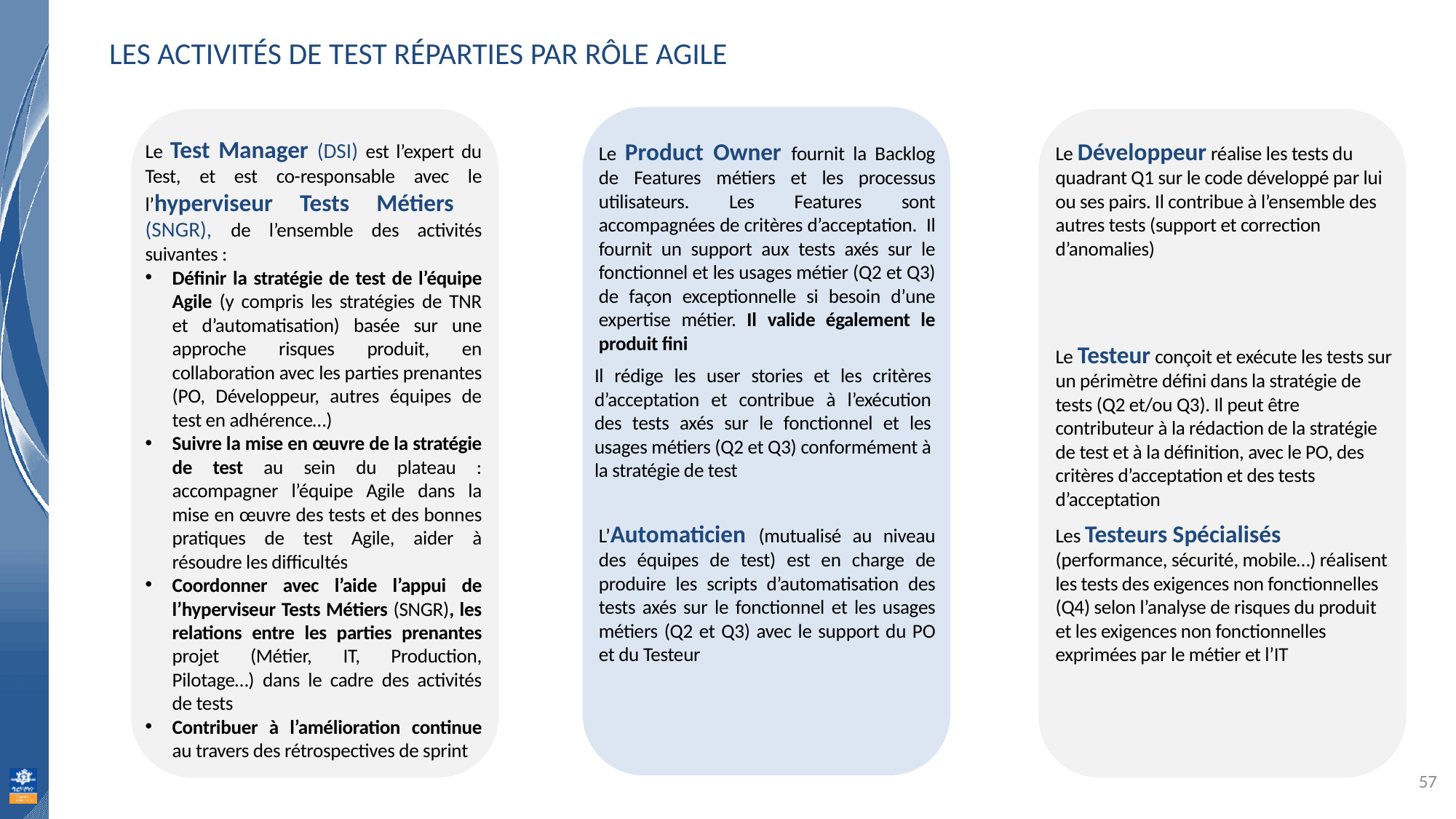

# Les activités de test réparties par rôle Agile

Le Test Manager (DSI) est l’expert du Test, et est co-responsable avec le l’hyperviseur Tests Métiers  (SNGR), de l’ensemble des activités suivantes :
Définir la stratégie de test de l’équipe Agile (y compris les stratégies de TNR et d’automatisation) basée sur une approche risques produit, en collaboration avec les parties prenantes (PO, Développeur, autres équipes de test en adhérence…)
Suivre la mise en œuvre de la stratégie de test au sein du plateau : accompagner l’équipe Agile dans la mise en œuvre des tests et des bonnes pratiques de test Agile, aider à résoudre les difficultés
Coordonner avec l’aide l’appui de l’hyperviseur Tests Métiers (SNGR), les relations entre les parties prenantes projet (Métier, IT, Production, Pilotage…) dans le cadre des activités de tests
Contribuer à l’amélioration continue au travers des rétrospectives de sprint
Le Product Owner fournit la Backlog de Features métiers et les processus utilisateurs. Les Features sont accompagnées de critères d’acceptation.  Il fournit un support aux tests axés sur le fonctionnel et les usages métier (Q2 et Q3) de façon exceptionnelle si besoin d’une expertise métier. Il valide également le produit fini
Le Développeur réalise les tests du quadrant Q1 sur le code développé par lui ou ses pairs. Il contribue à l’ensemble des autres tests (support et correction d’anomalies)
Le Testeur conçoit et exécute les tests sur un périmètre défini dans la stratégie de tests (Q2 et/ou Q3). Il peut être contributeur à la rédaction de la stratégie de test et à la définition, avec le PO, des critères d’acceptation et des tests d’acceptation
Il rédige les user stories et les critères d’acceptation et contribue à l’exécution des tests axés sur le fonctionnel et les usages métiers (Q2 et Q3) conformément à la stratégie de test
L’Automaticien (mutualisé au niveau des équipes de test) est en charge de produire les scripts d’automatisation des tests axés sur le fonctionnel et les usages métiers (Q2 et Q3) avec le support du PO et du Testeur
Les Testeurs Spécialisés (performance, sécurité, mobile…) réalisent les tests des exigences non fonctionnelles (Q4) selon l’analyse de risques du produit et les exigences non fonctionnelles exprimées par le métier et l’IT
57